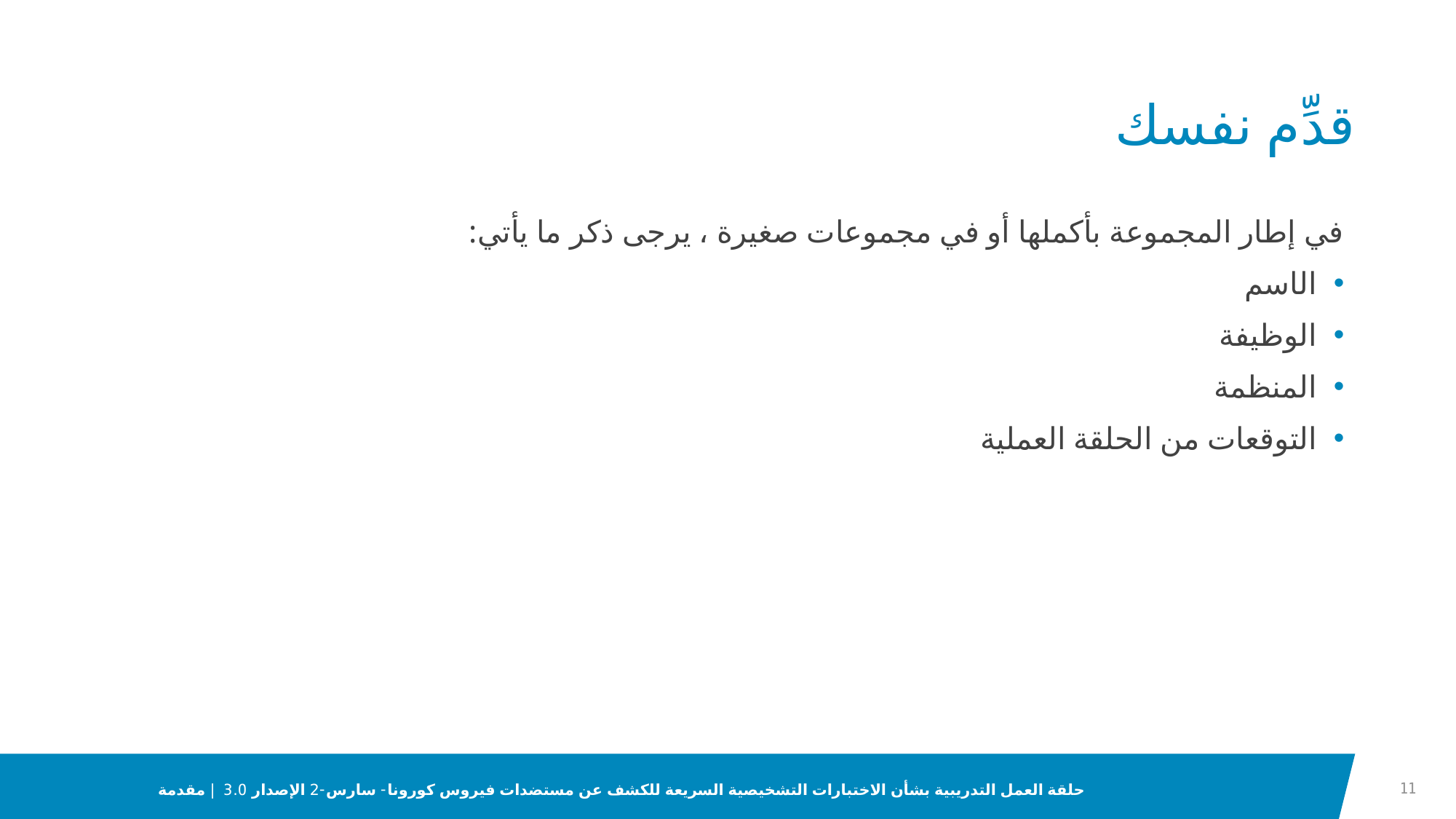

# قدِّم نفسك
في إطار المجموعة بأكملها أو في مجموعات صغيرة ، يرجى ذكر ما يأتي:
الاسم
الوظيفة
‫المنظمة‬
التوقعات من الحلقة العملية

11
حلقة العمل التدريبية بشأن الاختبارات التشخيصية السريعة للكشف عن مستضدات فيروس كورونا- سارس-2 الإصدار 3.0 | مقدمة